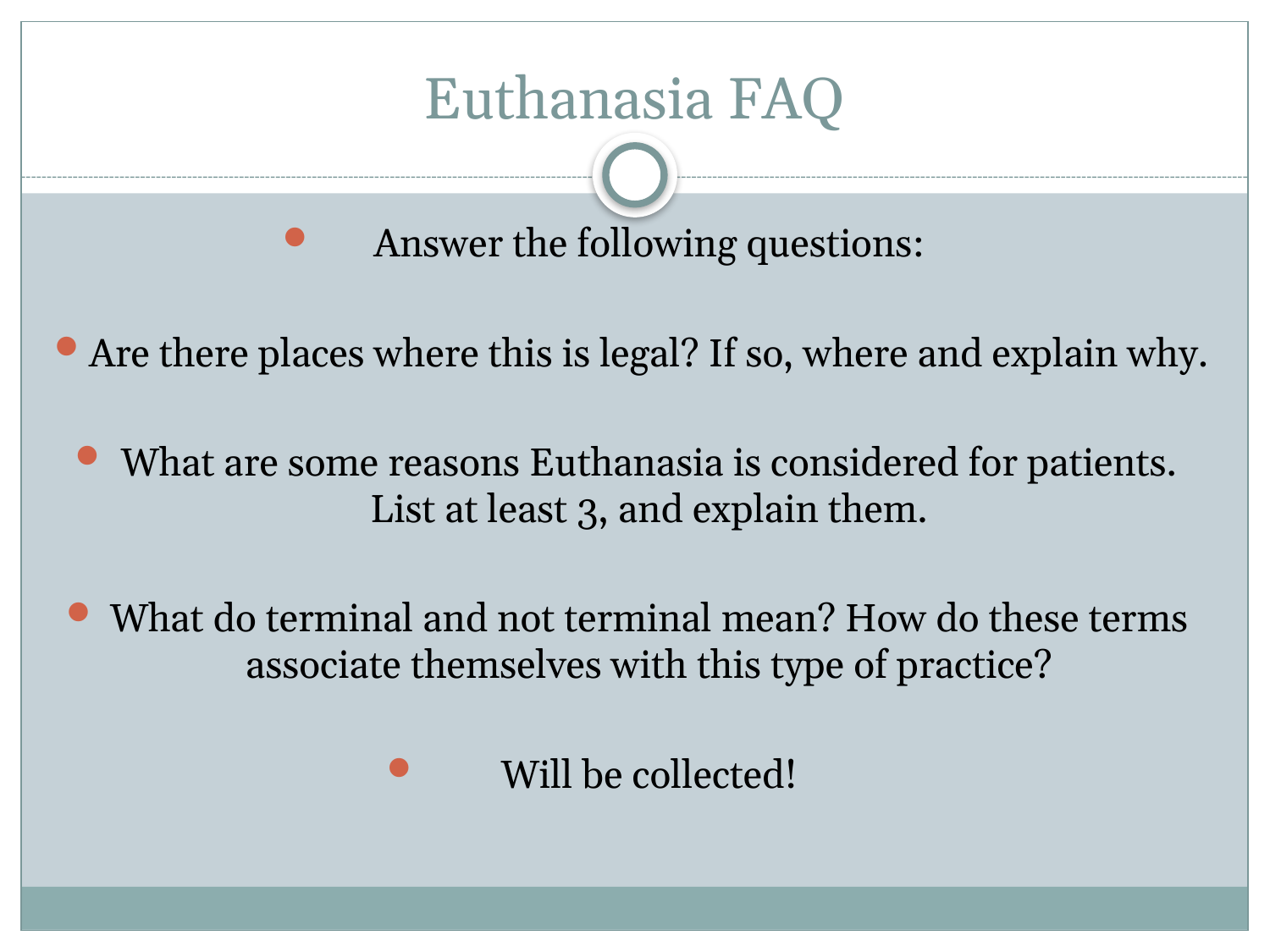

# Euthanasia FAQ
Answer the following questions:

Are there places where this is legal? If so, where and explain why.

What are some reasons Euthanasia is considered for patients. List at least 3, and explain them.

What do terminal and not terminal mean? How do these terms associate themselves with this type of practice?

Will be collected!